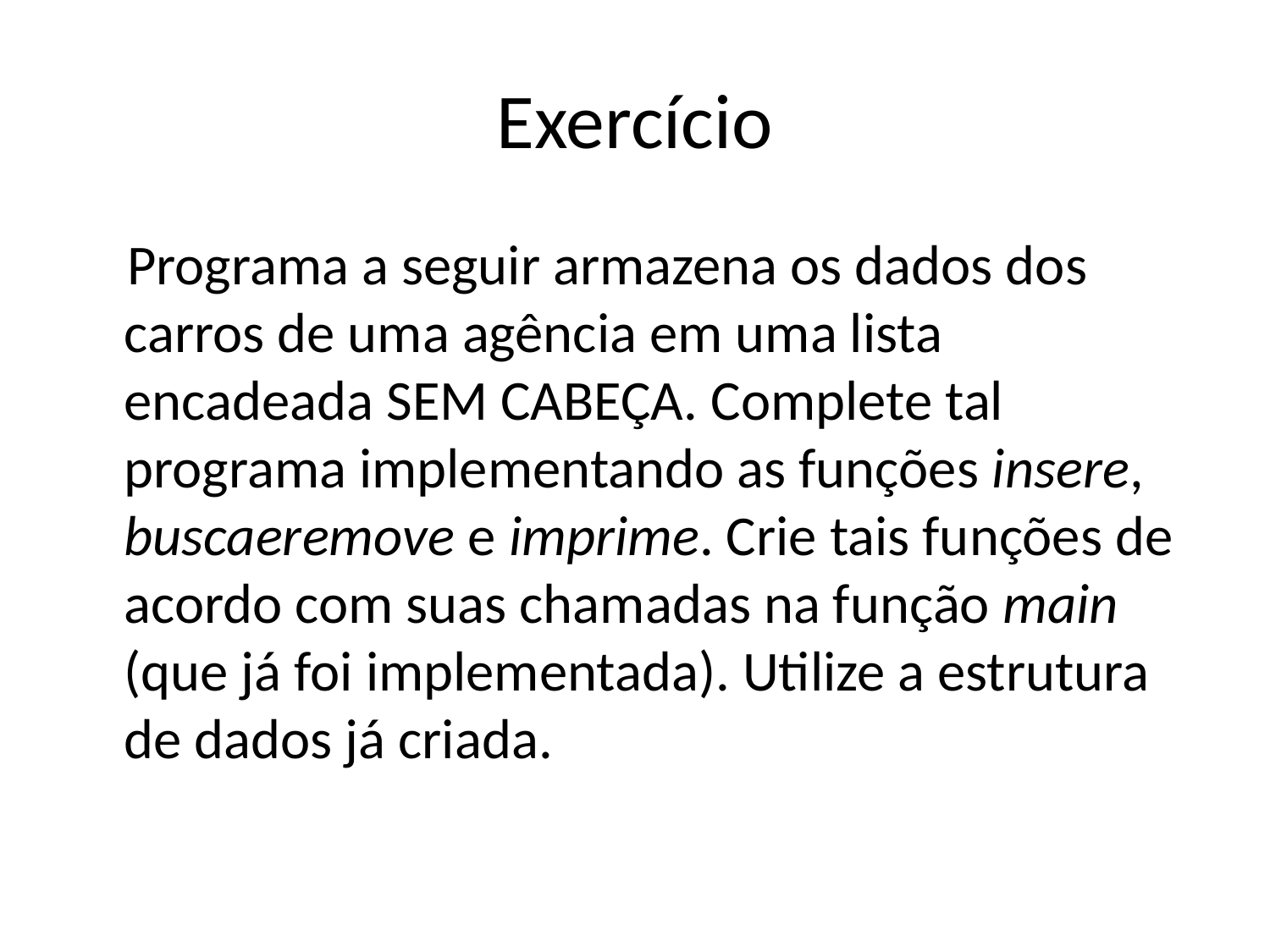

# Exercício
    Programa a seguir armazena os dados dos carros de uma agência em uma lista encadeada SEM CABEÇA. Complete tal programa implementando as funções insere, buscaeremove e imprime. Crie tais funções de acordo com suas chamadas na função main (que já foi implementada). Utilize a estrutura de dados já criada.